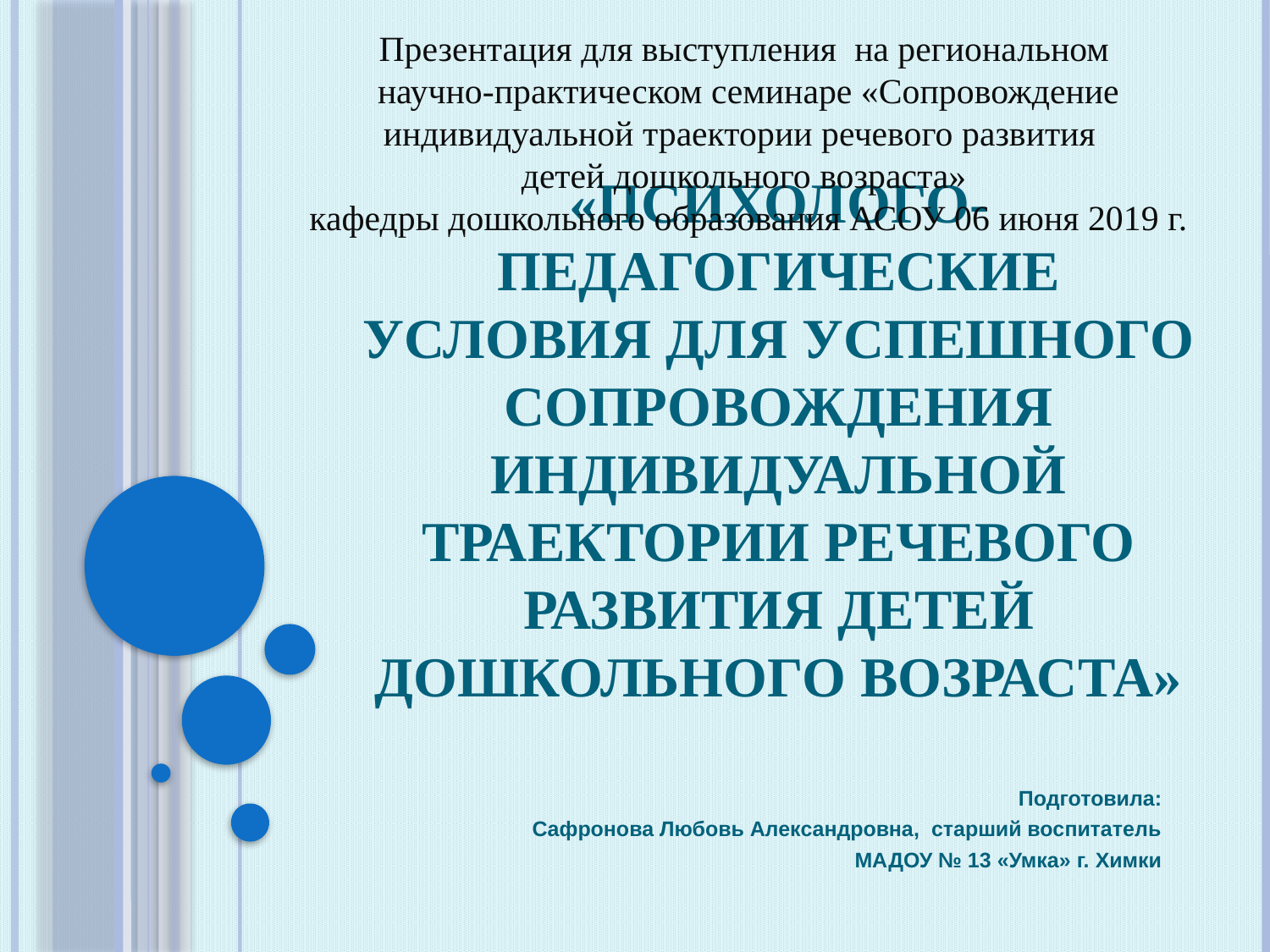

Презентация для выступления  на региональном
 научно-практическом семинаре «Сопровождение индивидуальной траектории речевого развития
детей дошкольного возраста»
 кафедры дошкольного образования АСОУ 06 июня 2019 г.
# «Психолого-педагогические условия для успешного сопровождения индивидуальной траектории речевого развития детей дошкольного возраста»
Подготовила:
Сафронова Любовь Александровна,  старший воспитатель
МАДОУ № 13 «Умка» г. Химки